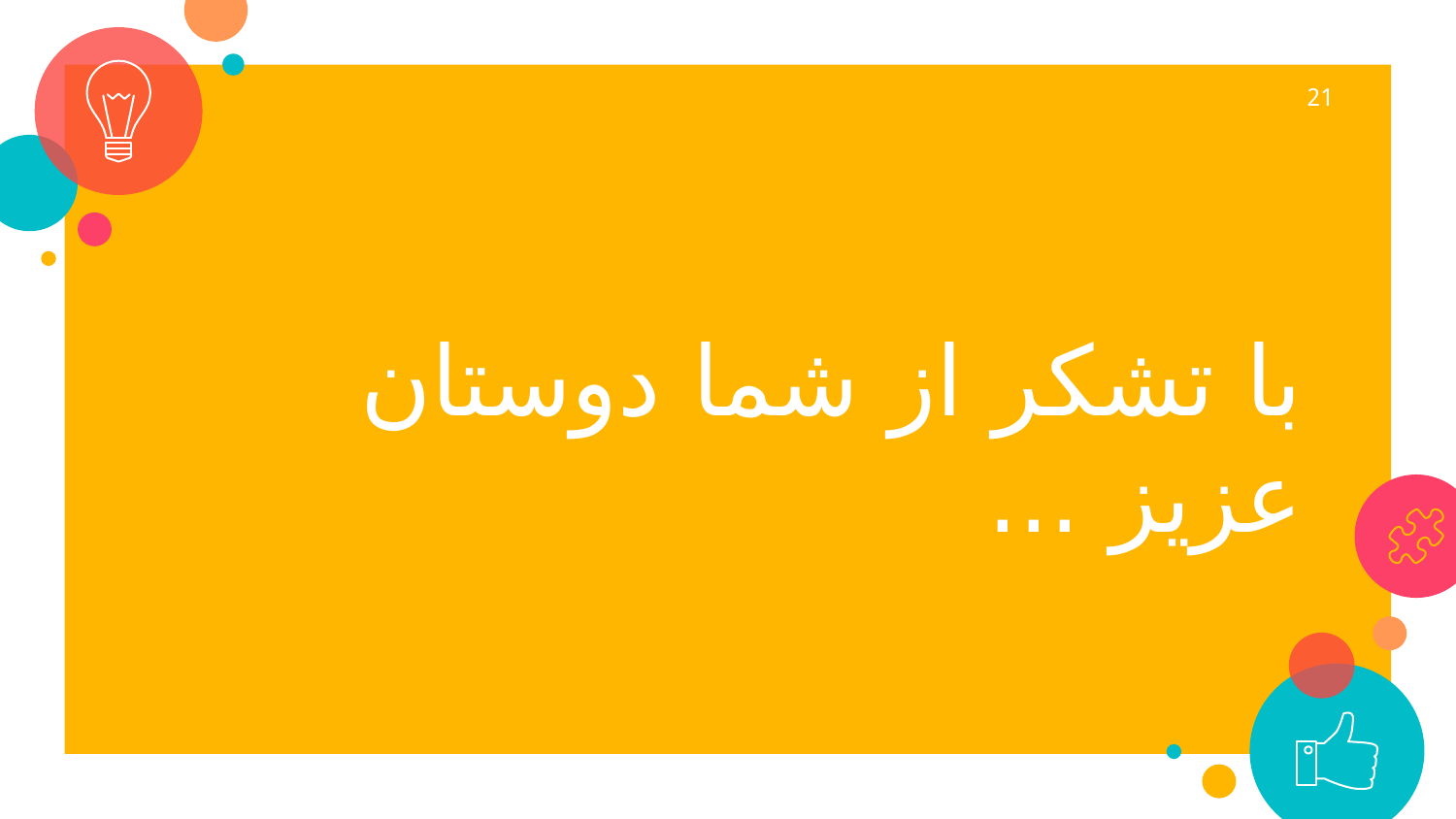

21
با تشکر از شما دوستان عزیز ...